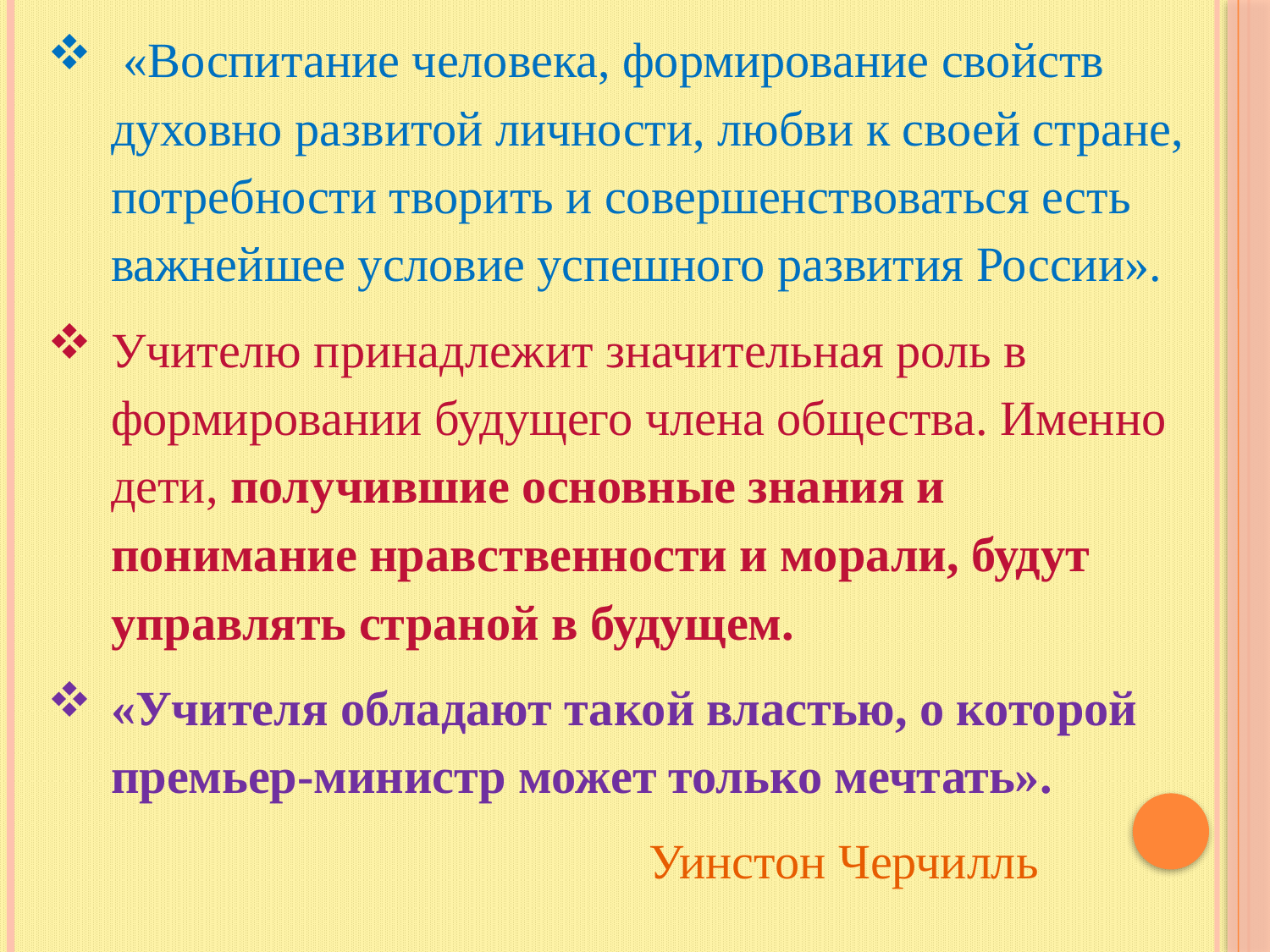

«Воспитание человека, формирование свойств духовно развитой личности, любви к своей стране, потребности творить и совершенствоваться есть важнейшее условие успешного развития России».
Учителю принадлежит значительная роль в формировании будущего члена общества. Именно дети, получившие основные знания и понимание нравственности и морали, будут управлять страной в будущем.
«Учителя обладают такой властью, о которой премьер-министр может только мечтать».
                                                 Уинстон Черчилль